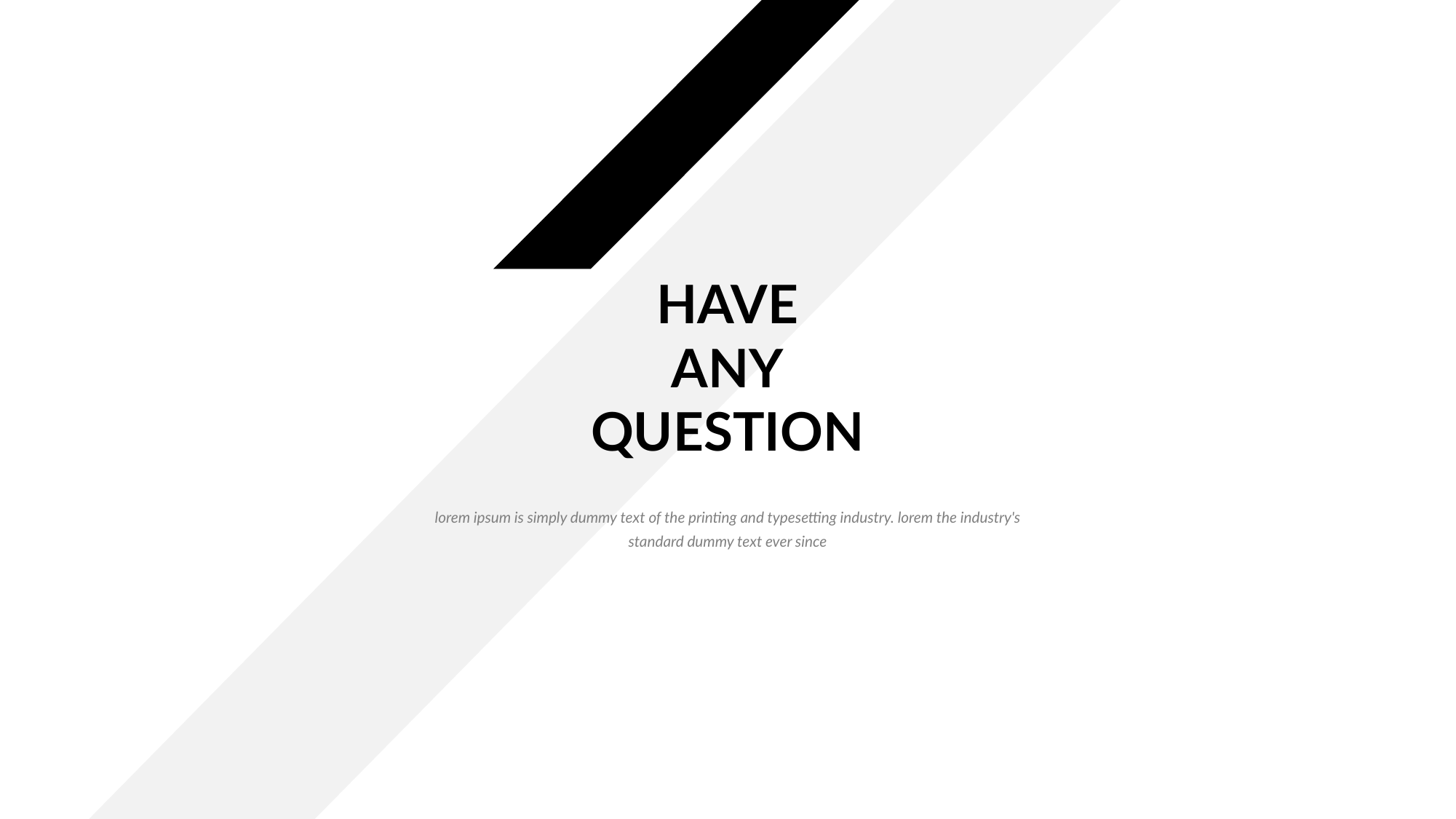

HAVE
ANY
QUESTION
lorem ipsum is simply dummy text of the printing and typesetting industry. lorem the industry's standard dummy text ever since